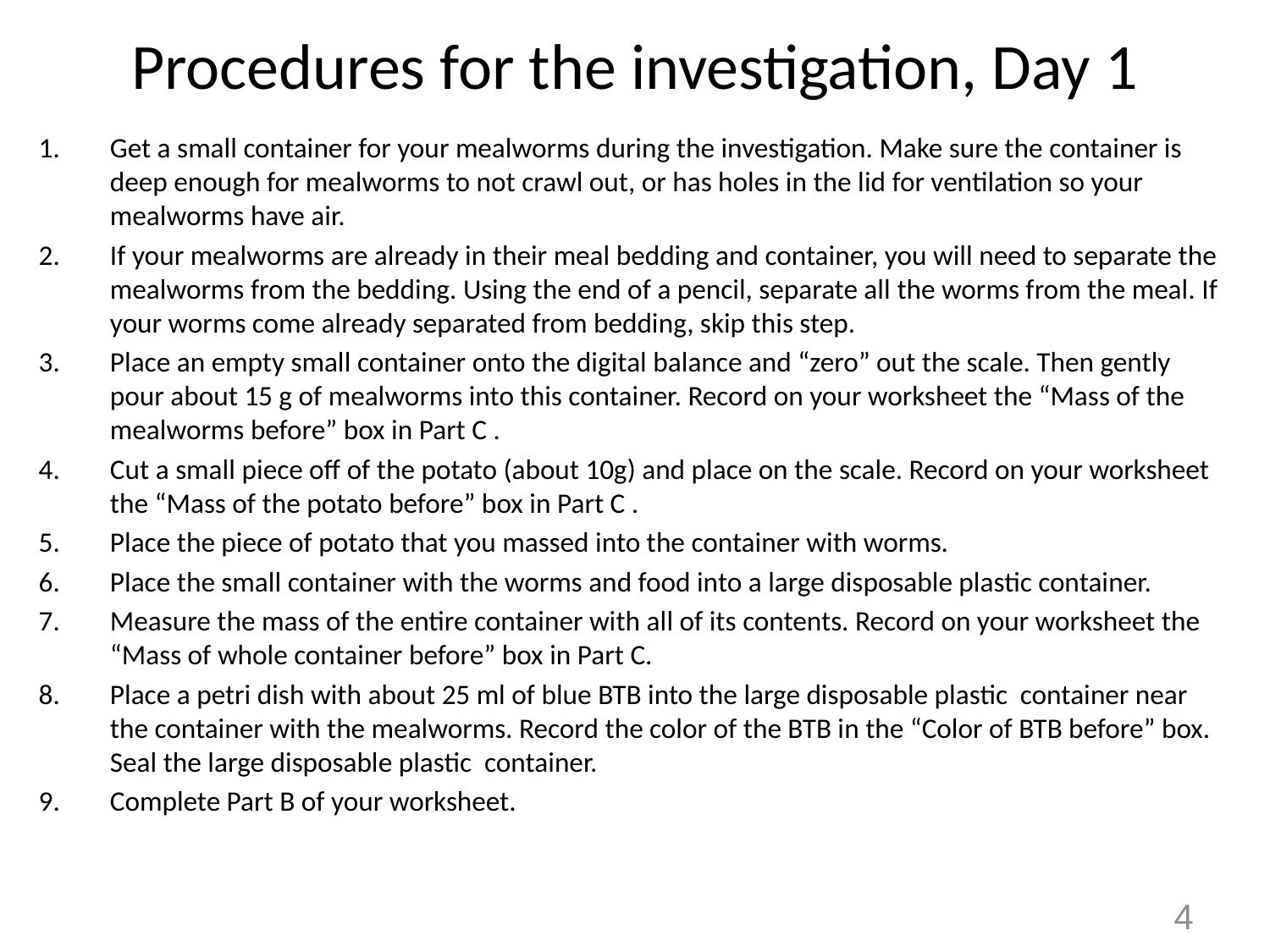

# Procedures for the investigation, Day 1
Get a small container for your mealworms during the investigation. Make sure the container is deep enough for mealworms to not crawl out, or has holes in the lid for ventilation so your mealworms have air.
If your mealworms are already in their meal bedding and container, you will need to separate the mealworms from the bedding. Using the end of a pencil, separate all the worms from the meal. If your worms come already separated from bedding, skip this step.
Place an empty small container onto the digital balance and “zero” out the scale. Then gently pour about 15 g of mealworms into this container. Record on your worksheet the “Mass of the mealworms before” box in Part C .
Cut a small piece off of the potato (about 10g) and place on the scale. Record on your worksheet the “Mass of the potato before” box in Part C .
Place the piece of potato that you massed into the container with worms.
Place the small container with the worms and food into a large disposable plastic container.
Measure the mass of the entire container with all of its contents. Record on your worksheet the “Mass of whole container before” box in Part C.
Place a petri dish with about 25 ml of blue BTB into the large disposable plastic  container near the container with the mealworms. Record the color of the BTB in the “Color of BTB before” box. Seal the large disposable plastic  container.
Complete Part B of your worksheet.
4